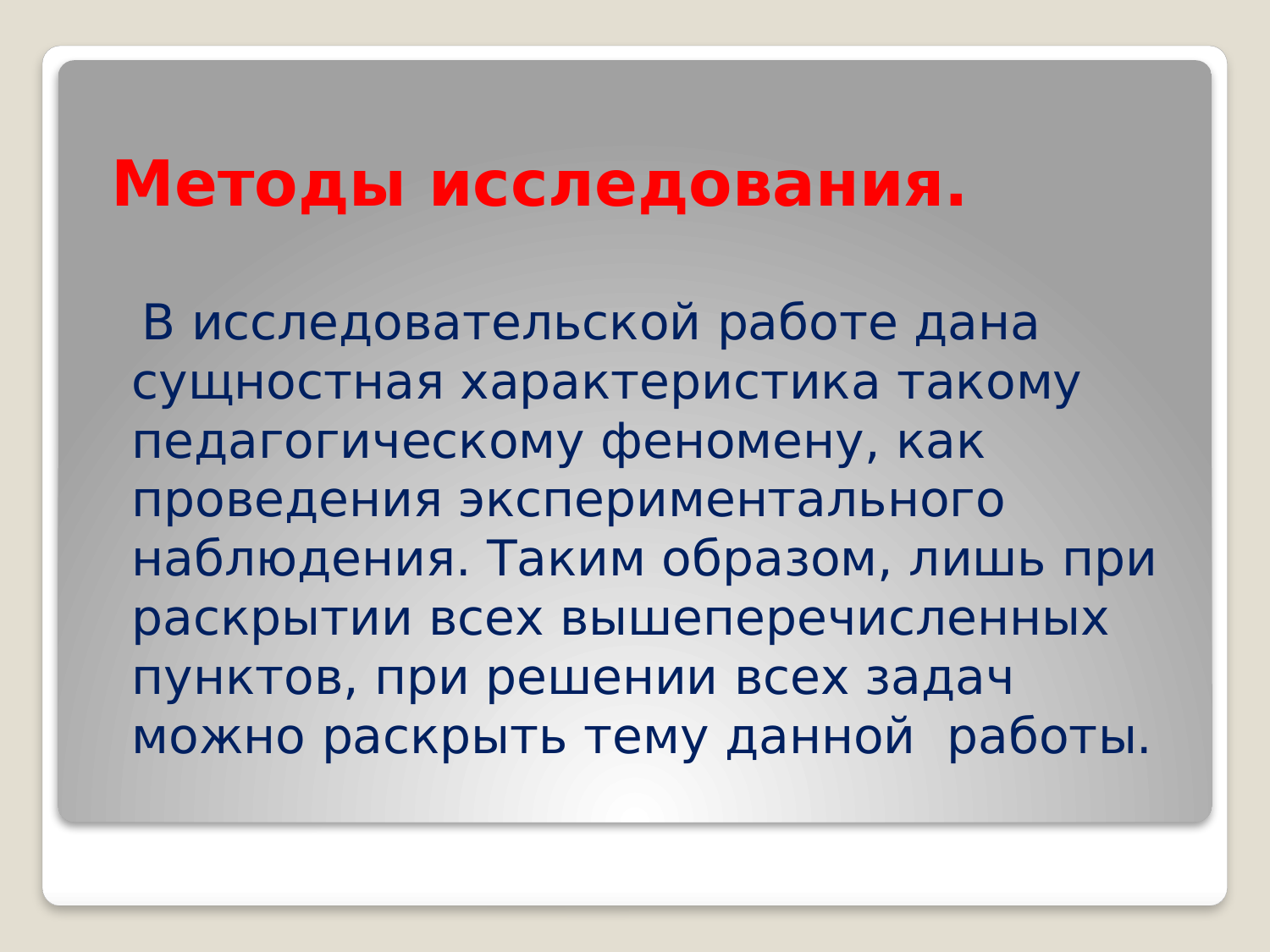

# Методы исследования.
   В исследовательской работе дана сущностная характеристика такому педагогическому феномену, как проведения экспериментального наблюдения. Таким образом, лишь при раскрытии всех вышеперечисленных пунктов, при решении всех задач можно раскрыть тему данной  работы.